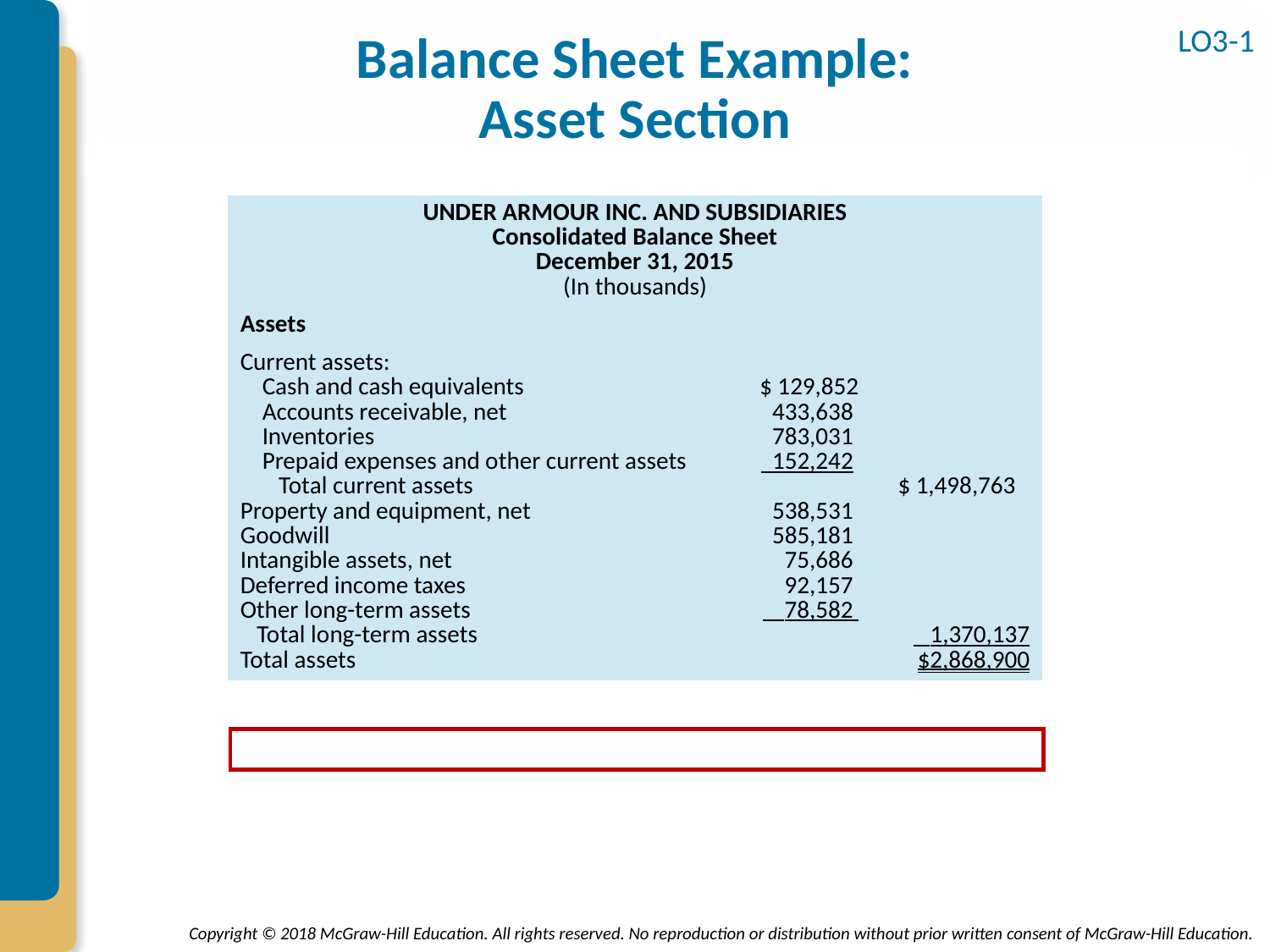

LO3-1
# Balance Sheet Example: Asset Section
| UNDER ARMOUR INC. AND SUBSIDIARIES Consolidated Balance Sheet December 31, 2015 (In thousands) |  |  |
| --- | --- | --- |
| Assets |  |  |
| Current assets: Cash and cash equivalents Accounts receivable, net Inventories Prepaid expenses and other current assets Total current assets Property and equipment, net Goodwill Intangible assets, net Deferred income taxes Other long-term assets Total long-term assets Total assets | $ 129,852      433,638        783,031    152,242       538,531        585,181         75,686          92,157      78,582 | $ 1,498,763       1,370,137 $2,868,900 |